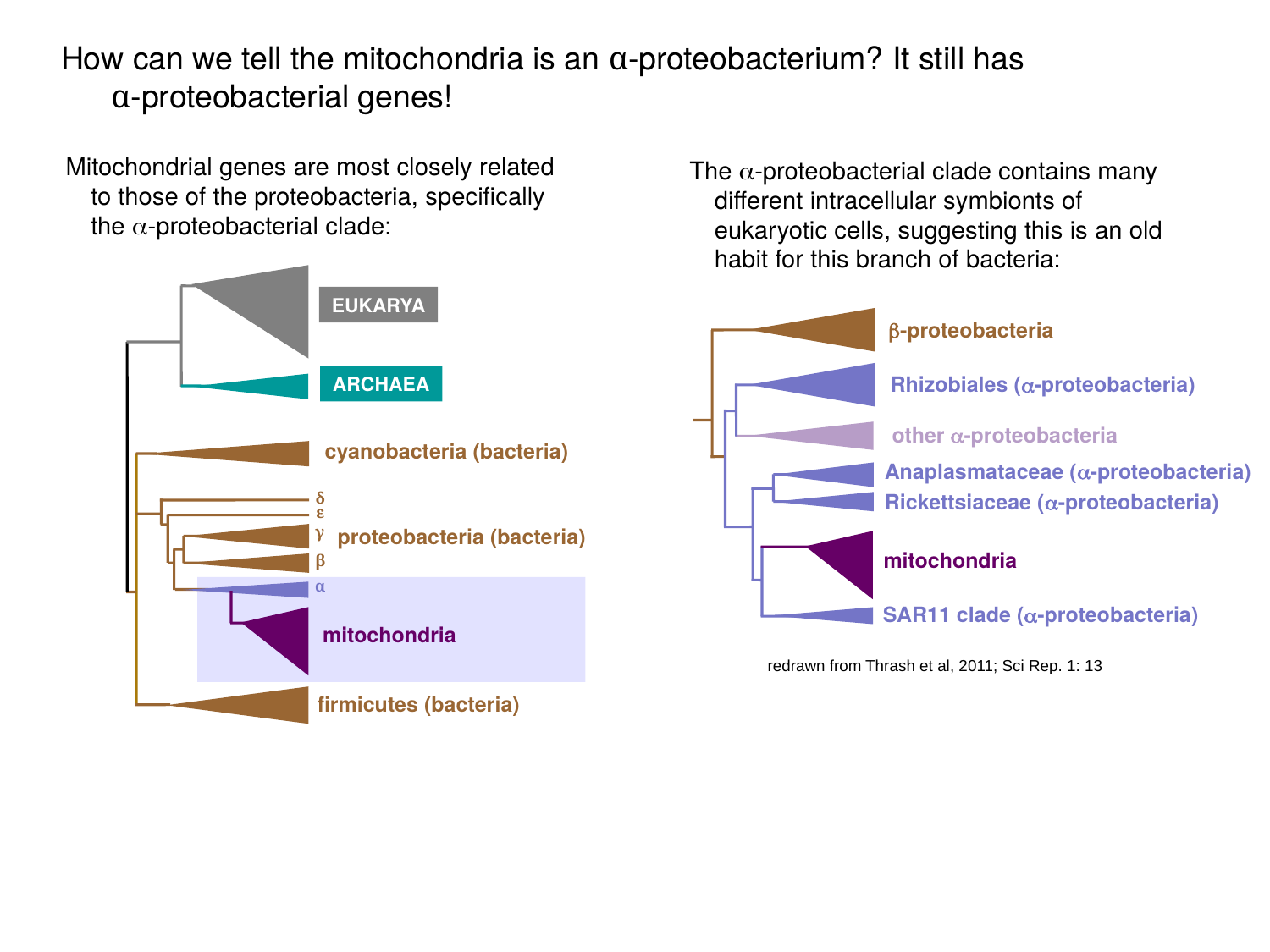

How can we tell the mitochondria is an α-proteobacterium? It still has α-proteobacterial genes!
Mitochondrial genes are most closely related to those of the proteobacteria, specifically the α-proteobacterial clade:
The α-proteobacterial clade contains many different intracellular symbionts of eukaryotic cells, suggesting this is an old habit for this branch of bacteria:

β-proteobacteria

Rhizobiales (α-proteobacteria)

other α-proteobacteria

Anaplasmataceae (α-proteobacteria)

Rickettsiaceae (α-proteobacteria)

mitochondria

SAR11 clade (α-proteobacteria)

redrawn from Thrash et al, 2011; Sci Rep. 1: 13

EUKARYA

ARCHAEA

cyanobacteria (bacteria)

δ
ε

γ
proteobacteria (bacteria)

β

α

mitochondria

firmicutes (bacteria)